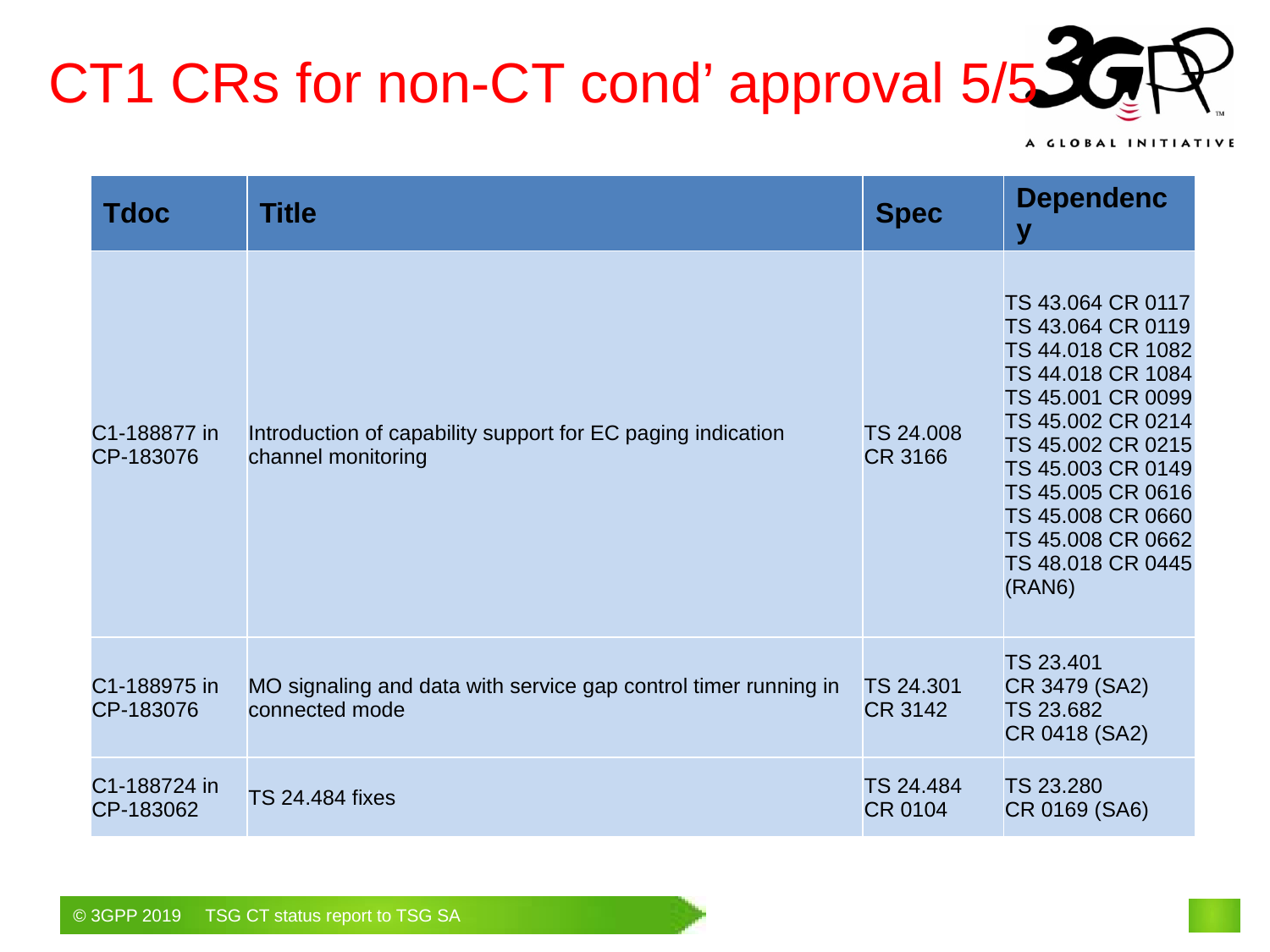

# CT1 CRs for non-CT cond’ approval 5/5
| Tdoc | Title | Spec | Dependency |
| --- | --- | --- | --- |
| C1-188877 in CP-183076 | Introduction of capability support for EC paging indication channel monitoring | TS 24.008 CR 3166 | TS 43.064 CR 0117 TS 43.064 CR 0119 TS 44.018 CR 1082 TS 44.018 CR 1084 TS 45.001 CR 0099 TS 45.002 CR 0214 TS 45.002 CR 0215 TS 45.003 CR 0149 TS 45.005 CR 0616 TS 45.008 CR 0660 TS 45.008 CR 0662 TS 48.018 CR 0445 (RAN6) |
| C1-188975 in CP-183076 | MO signaling and data with service gap control timer running in connected mode | TS 24.301 CR 3142 | TS 23.401 CR 3479 (SA2) TS 23.682 CR 0418 (SA2) |
| C1-188724 in CP-183062 | TS 24.484 fixes | TS 24.484 CR 0104 | TS 23.280 CR 0169 (SA6) |